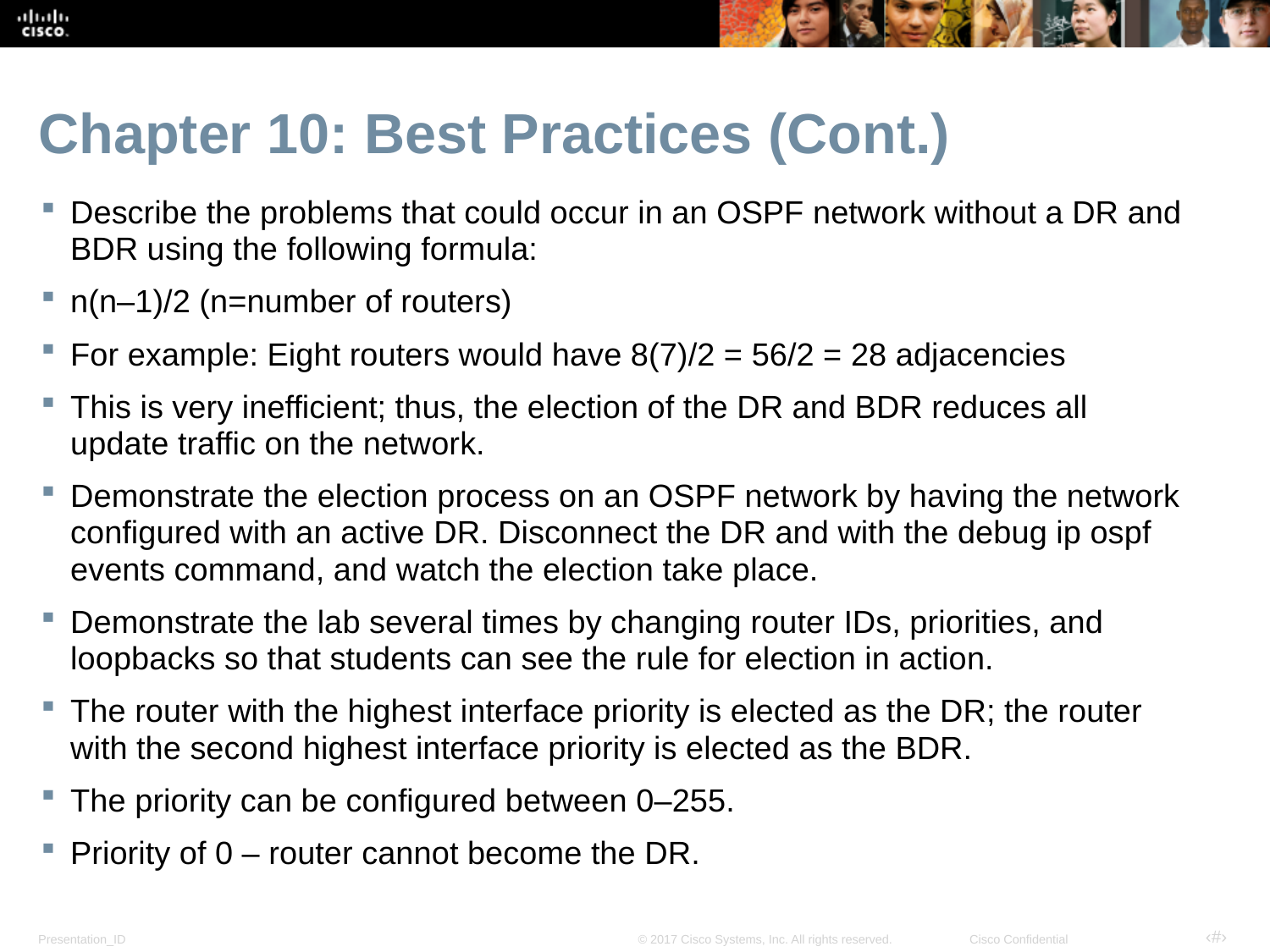

# Chapter 10: Best Practices (Cont.)
Describe the problems that could occur in an OSPF network without a DR and BDR using the following formula:
n(n–1)/2 (n=number of routers)
For example: Eight routers would have 8(7)/2 = 56/2 = 28 adjacencies
This is very inefficient; thus, the election of the DR and BDR reduces all update traffic on the network.
Demonstrate the election process on an OSPF network by having the network configured with an active DR. Disconnect the DR and with the debug ip ospf events command, and watch the election take place.
Demonstrate the lab several times by changing router IDs, priorities, and loopbacks so that students can see the rule for election in action.
The router with the highest interface priority is elected as the DR; the router with the second highest interface priority is elected as the BDR.
The priority can be configured between 0–255.
Priority of 0 – router cannot become the DR.